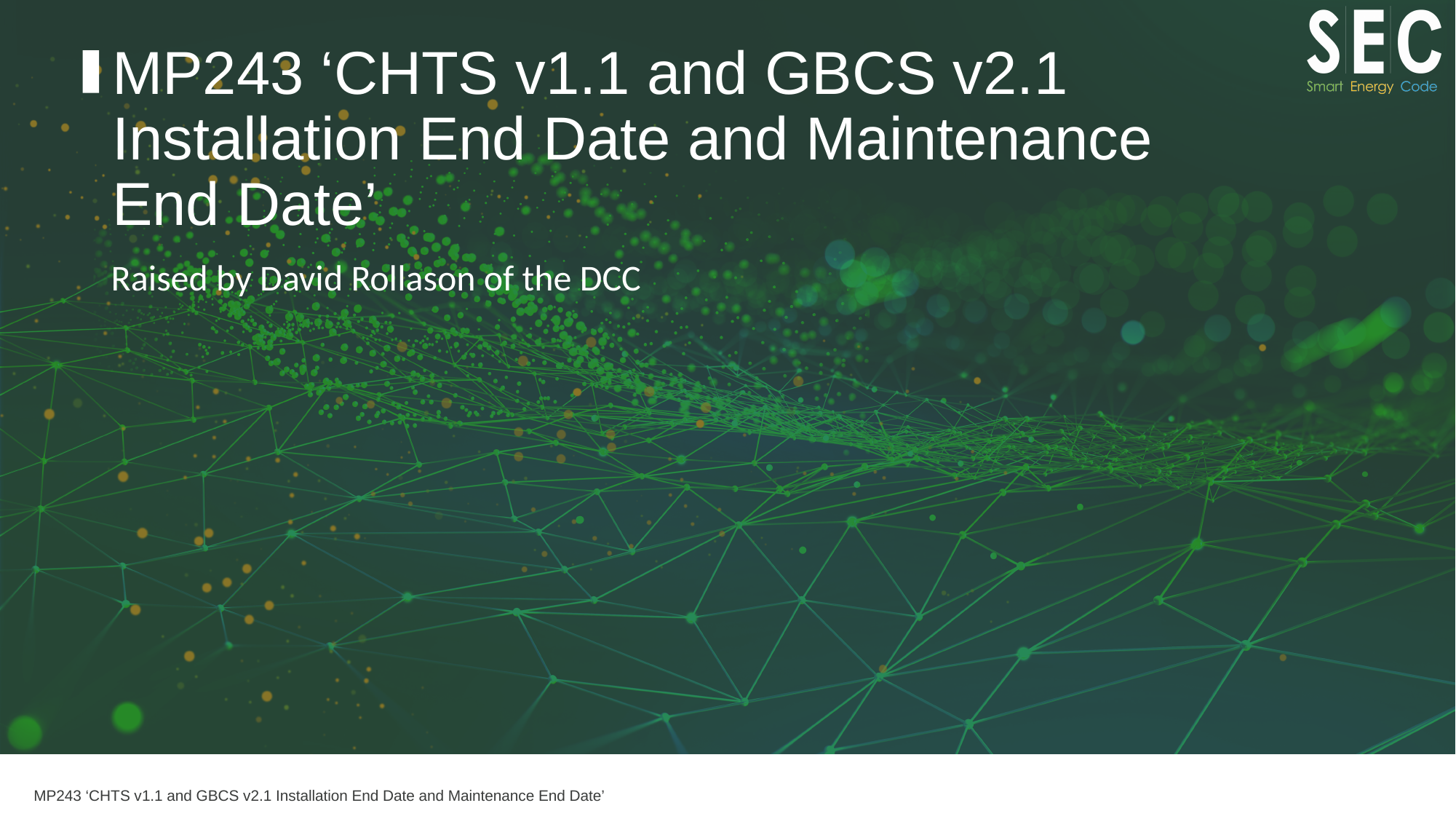

# MP243 ‘CHTS v1.1 and GBCS v2.1 Installation End Date and Maintenance End Date’
Raised by David Rollason of the DCC

MP243 ‘CHTS v1.1 and GBCS v2.1 Installation End Date and Maintenance End Date’